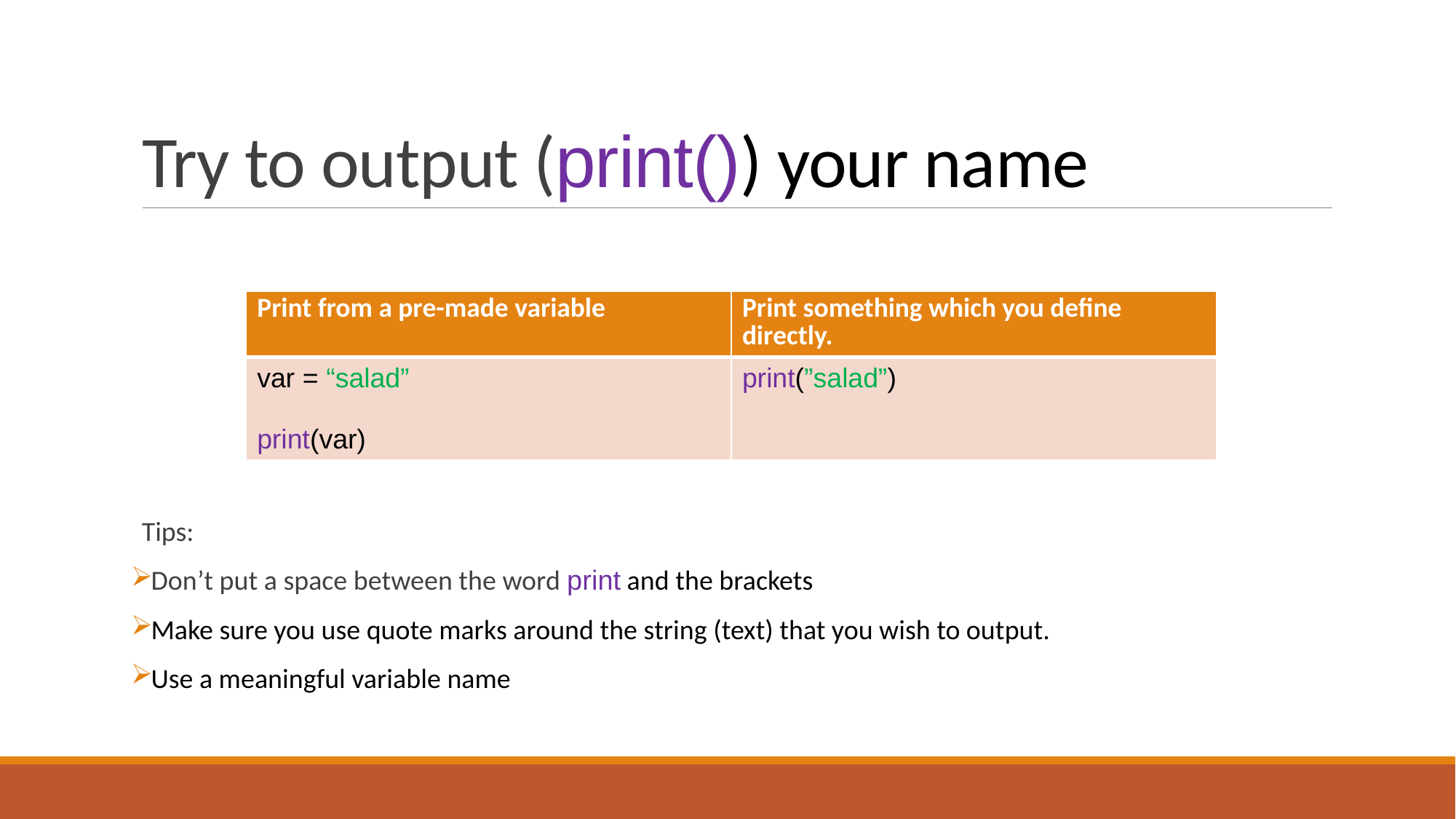

# Try to output (print()) your name
| Print from a pre-made variable | Print something which you define directly. |
| --- | --- |
| var = “salad” print(var) | print(”salad”) |
Tips:
Don’t put a space between the word print and the brackets
Make sure you use quote marks around the string (text) that you wish to output.
Use a meaningful variable name